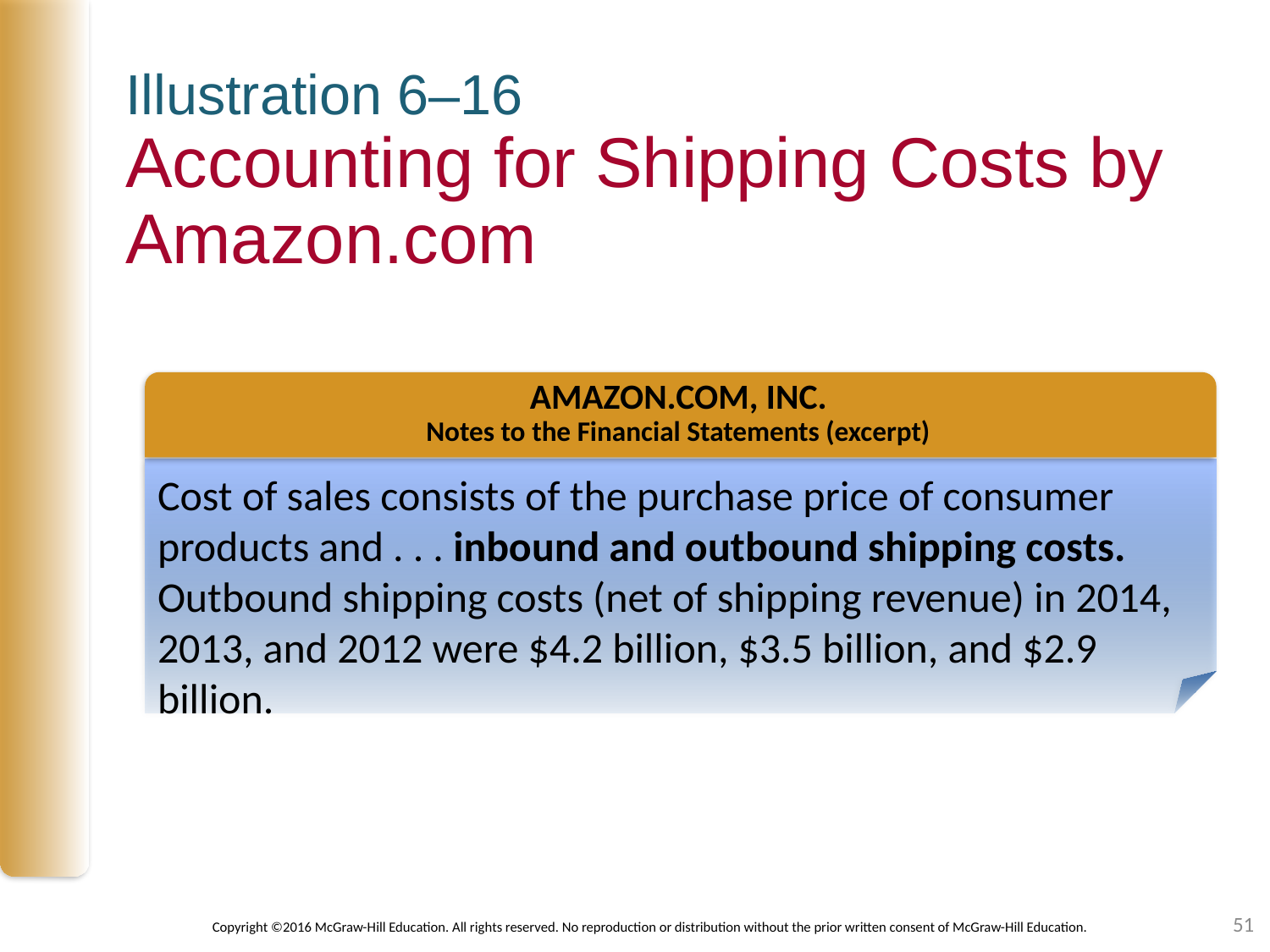

# Illustration 6–16 Accounting for Shipping Costs by Amazon.com

AMAZON.COM, INC.
Notes to the Financial Statements (excerpt)

Cost of sales consists of the purchase price of consumer products and . . . inbound and outbound shipping costs. Outbound shipping costs (net of shipping revenue) in 2014, 2013, and 2012 were $4.2 billion, $3.5 billion, and $2.9 billion.
51
Copyright ©2016 McGraw-Hill Education. All rights reserved. No reproduction or distribution without the prior written consent of McGraw-Hill Education.